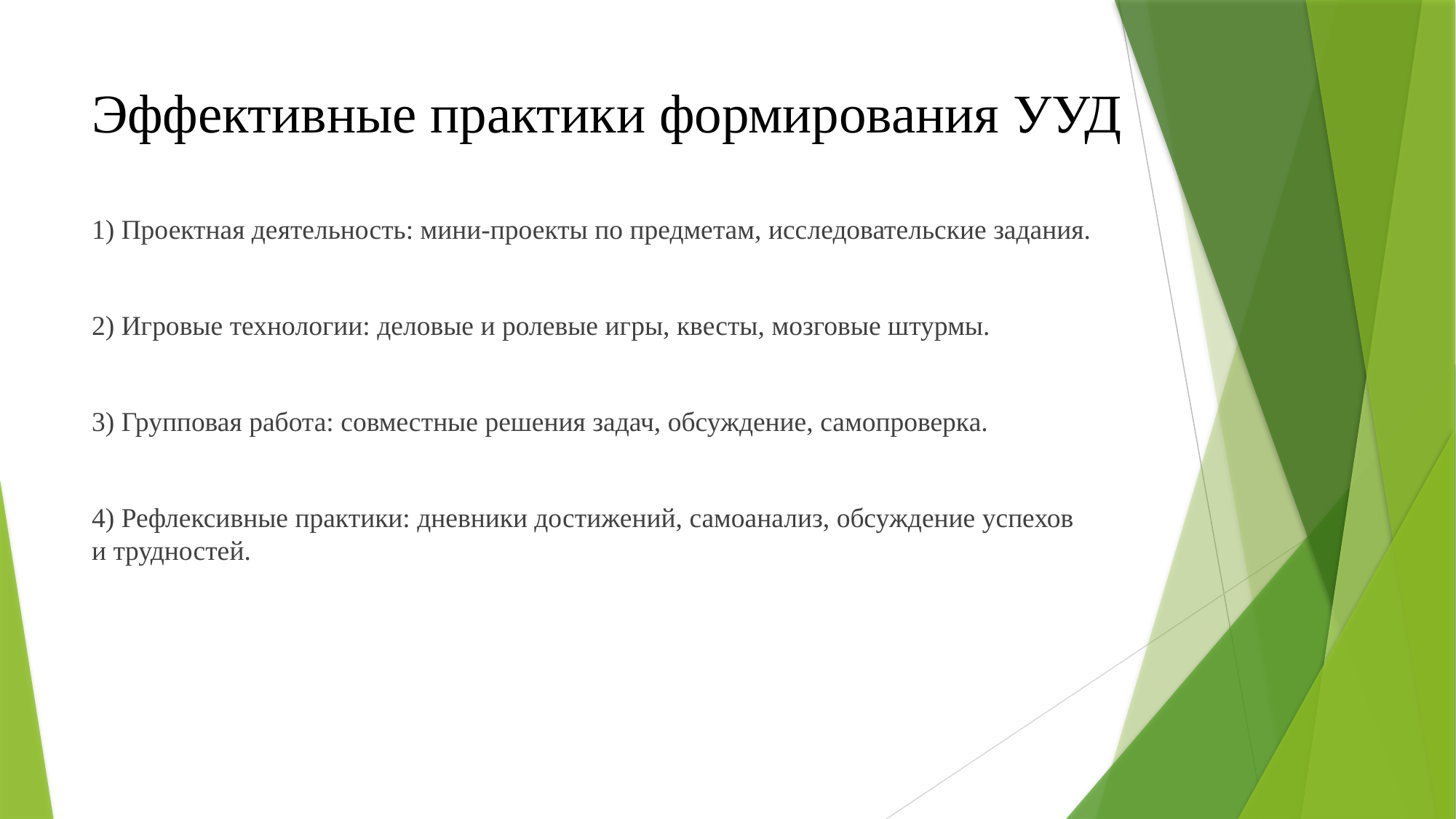

# Эффективные практики формирования УУД
1) Проектная деятельность: мини-проекты по предметам, исследовательские задания.

2) Игровые технологии: деловые и ролевые игры, квесты, мозговые штурмы.

3) Групповая работа: совместные решения задач, обсуждение, самопроверка.

4) Рефлексивные практики: дневники достижений, самоанализ, обсуждение успехов и трудностей.